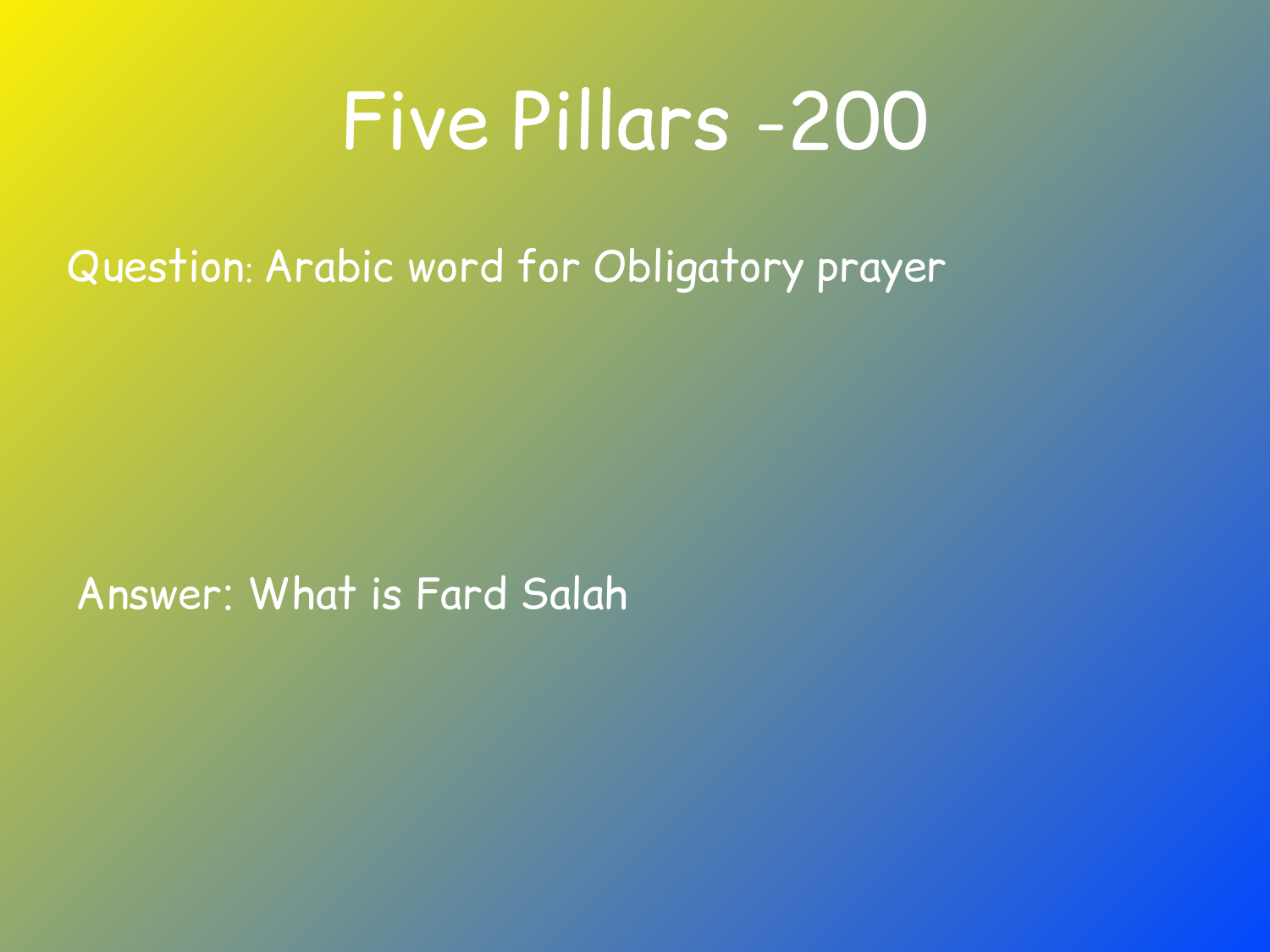

# Five Pillars -200
Question: Arabic word for Obligatory prayer

Answer: What is Fard Salah